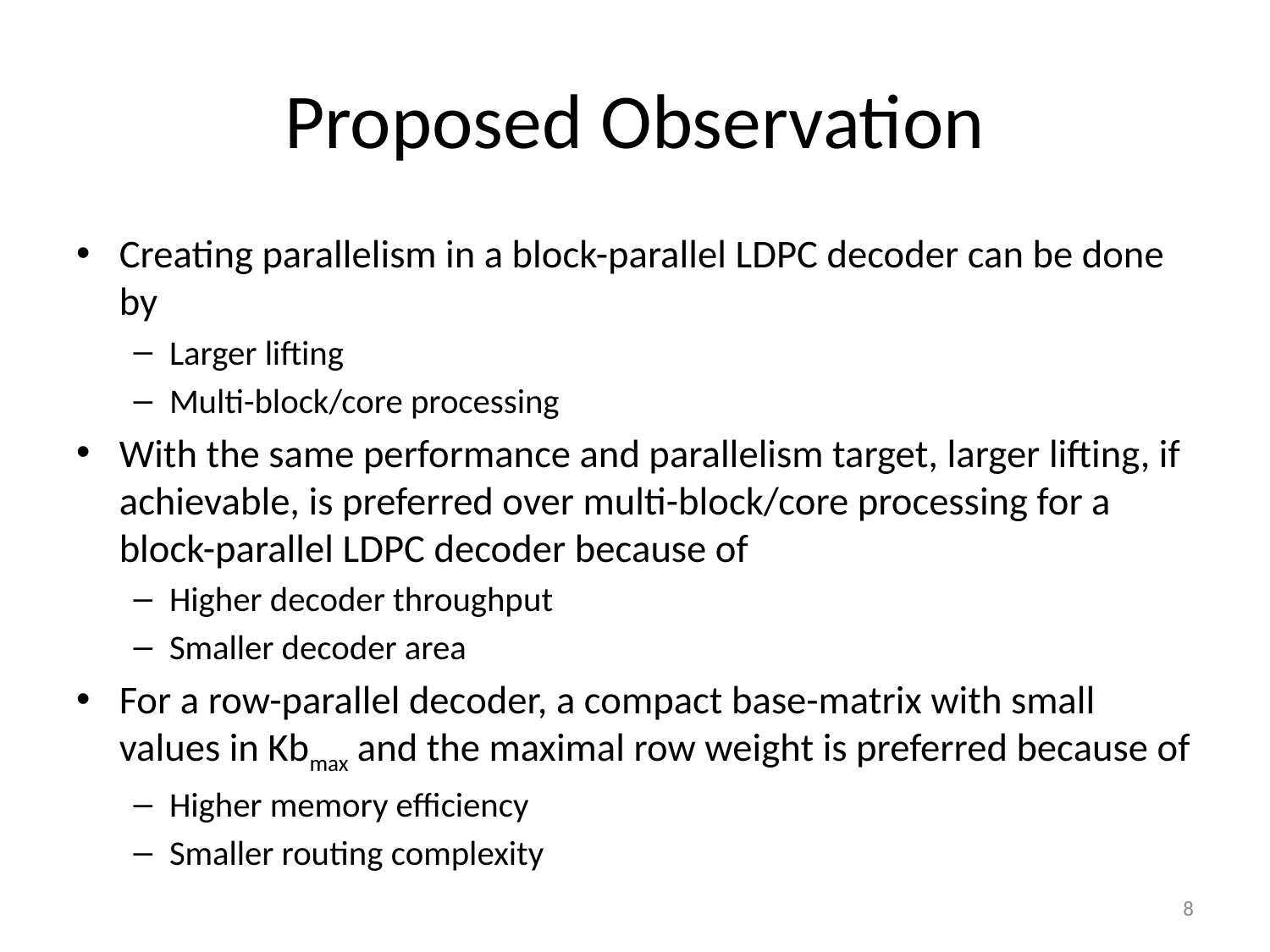

# Proposed Observation
Creating parallelism in a block-parallel LDPC decoder can be done by
Larger lifting
Multi-block/core processing
With the same performance and parallelism target, larger lifting, if achievable, is preferred over multi-block/core processing for a block-parallel LDPC decoder because of
Higher decoder throughput
Smaller decoder area
For a row-parallel decoder, a compact base-matrix with small values in Kbmax and the maximal row weight is preferred because of
Higher memory efficiency
Smaller routing complexity
8